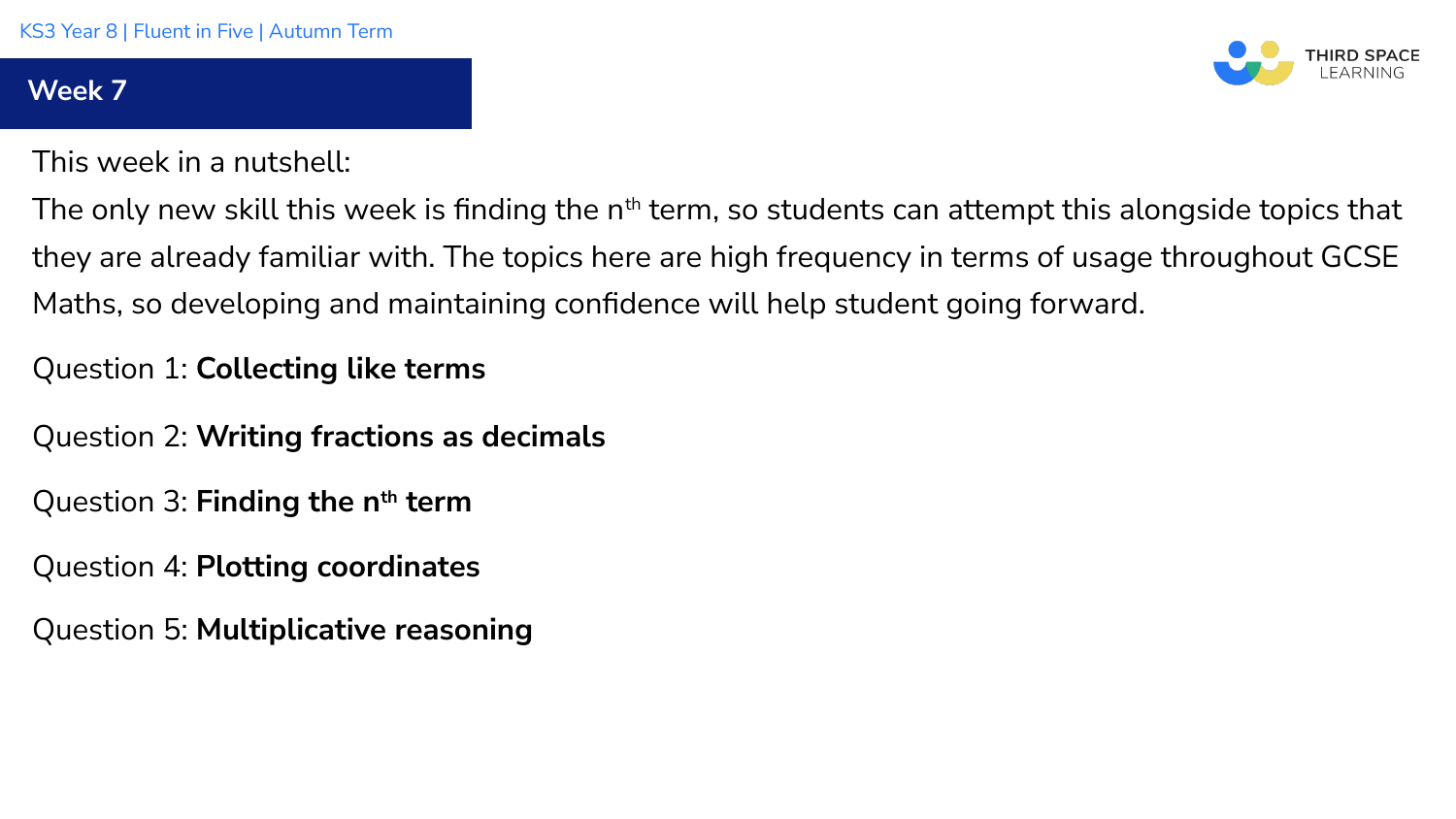

Week 7
| This week in a nutshell: The only new skill this week is finding the nth term, so students can attempt this alongside topics that they are already familiar with. The topics here are high frequency in terms of usage throughout GCSE Maths, so developing and maintaining confidence will help student going forward. |
| --- |
| Question 1: Collecting like terms |
| Question 2: Writing fractions as decimals |
| Question 3: Finding the nth term |
| Question 4: Plotting coordinates |
| Question 5: Multiplicative reasoning |